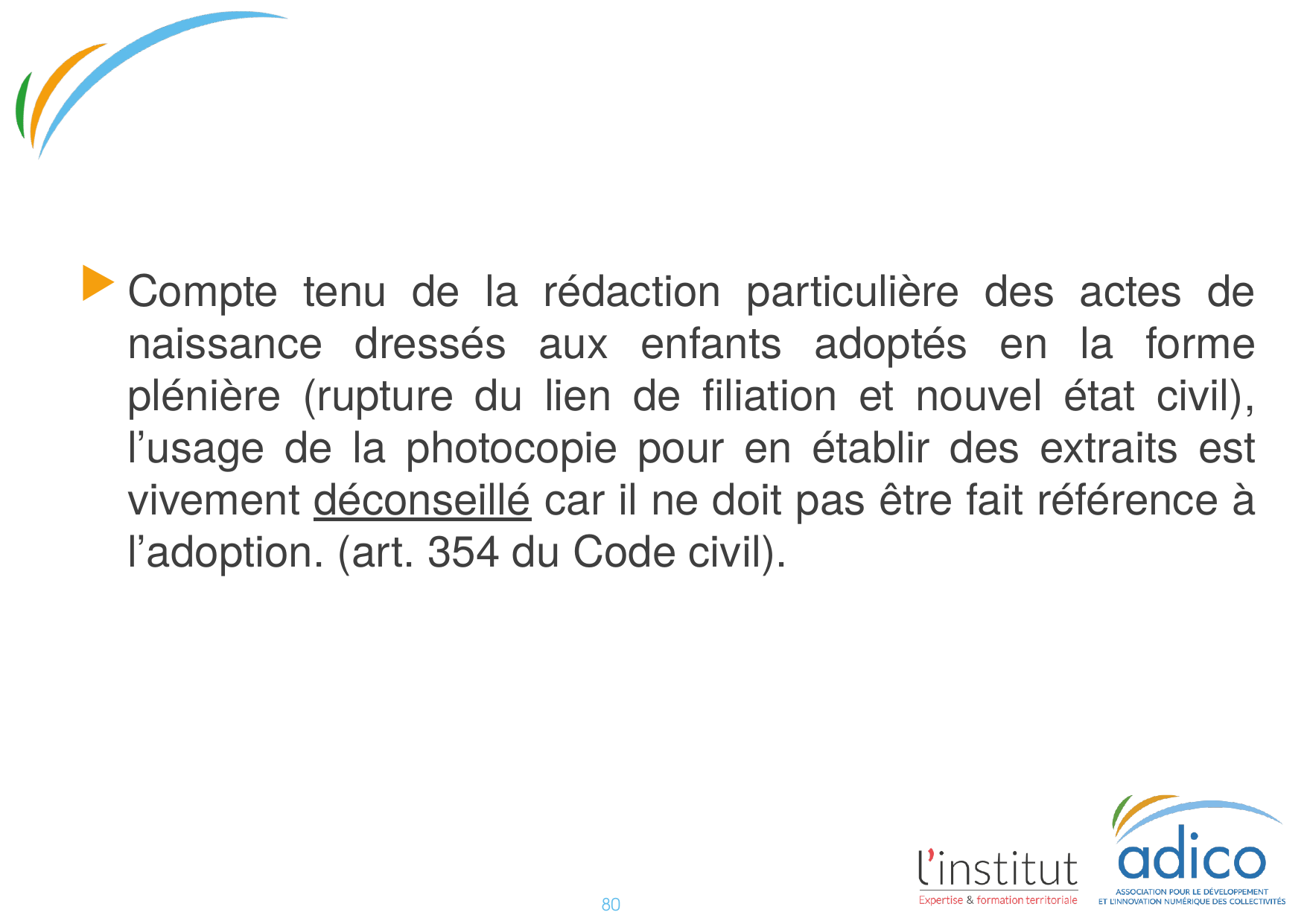

#

Compte tenu de la rédaction particulière des actes de naissance dressés aux enfants adoptés en la forme plénière (rupture du lien de filiation et nouvel état civil), l’usage de la photocopie pour en établir des extraits est vivement déconseillé car il ne doit pas être fait référence à l’adoption. (art. 354 du Code civil).